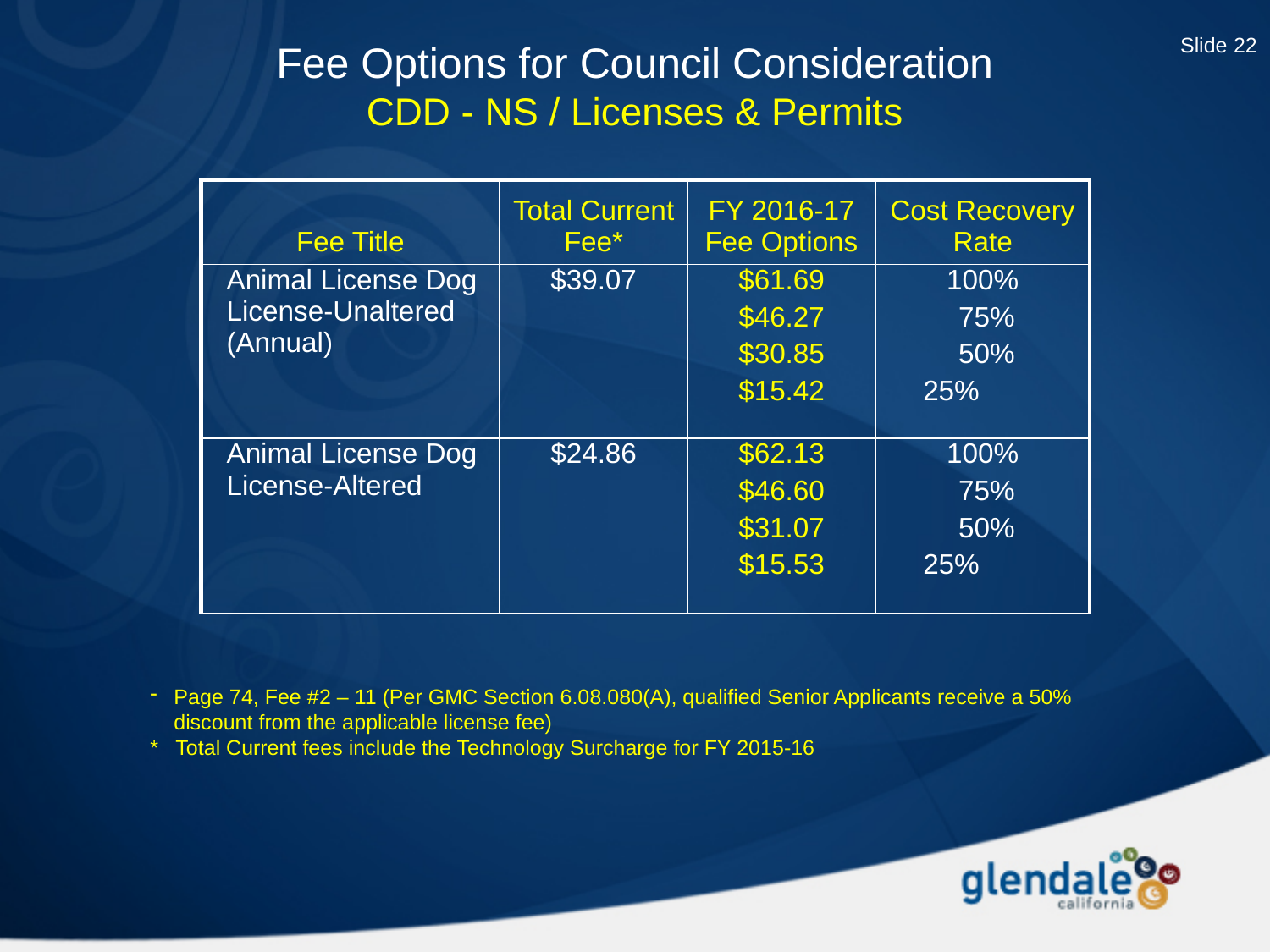

Slide 22
Fee Options for Council Consideration
CDD - NS / Licenses & Permits
| Fee Title | Total Current Fee\* | FY 2016-17 Fee Options | Cost Recovery Rate |
| --- | --- | --- | --- |
| Animal License Dog License-Unaltered (Annual) | $39.07 | $61.69 $46.27 $30.85 $15.42 | 100% 75% 50% 25% |
| Animal License Dog License-Altered | $24.86 | $62.13 $46.60 $31.07 $15.53 | 100% 75% 50% 25% |
Page 74, Fee #2 – 11 (Per GMC Section 6.08.080(A), qualified Senior Applicants receive a 50% discount from the applicable license fee)
*   Total Current fees include the Technology Surcharge for FY 2015-16